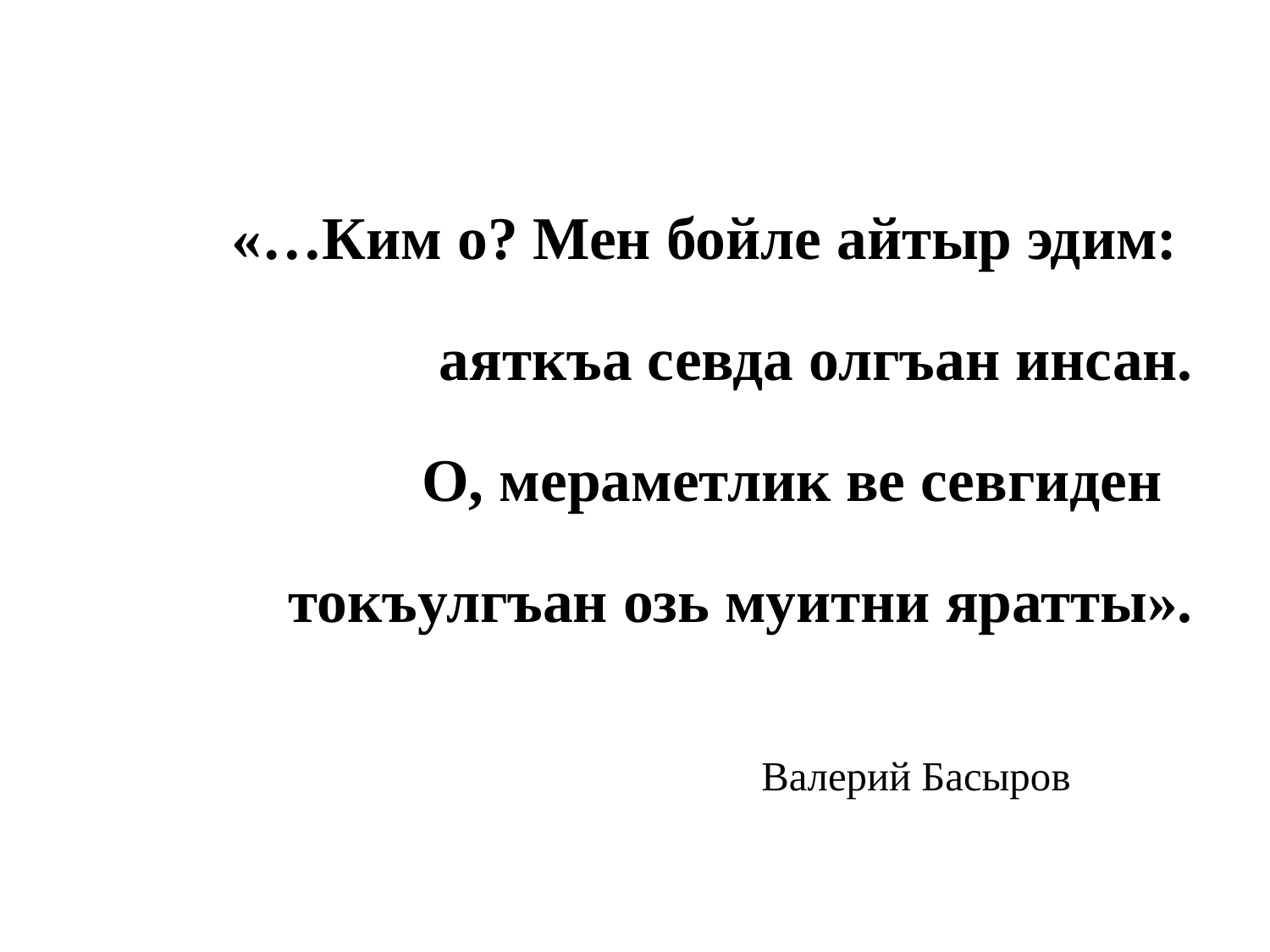

#
«…Ким о? Мен бойле айтыр эдим:
аяткъа севда олгъан инсан.
О, мераметлик ве севгиден
токъулгъан озь муитни яратты».

                                                      Валерий Басыров